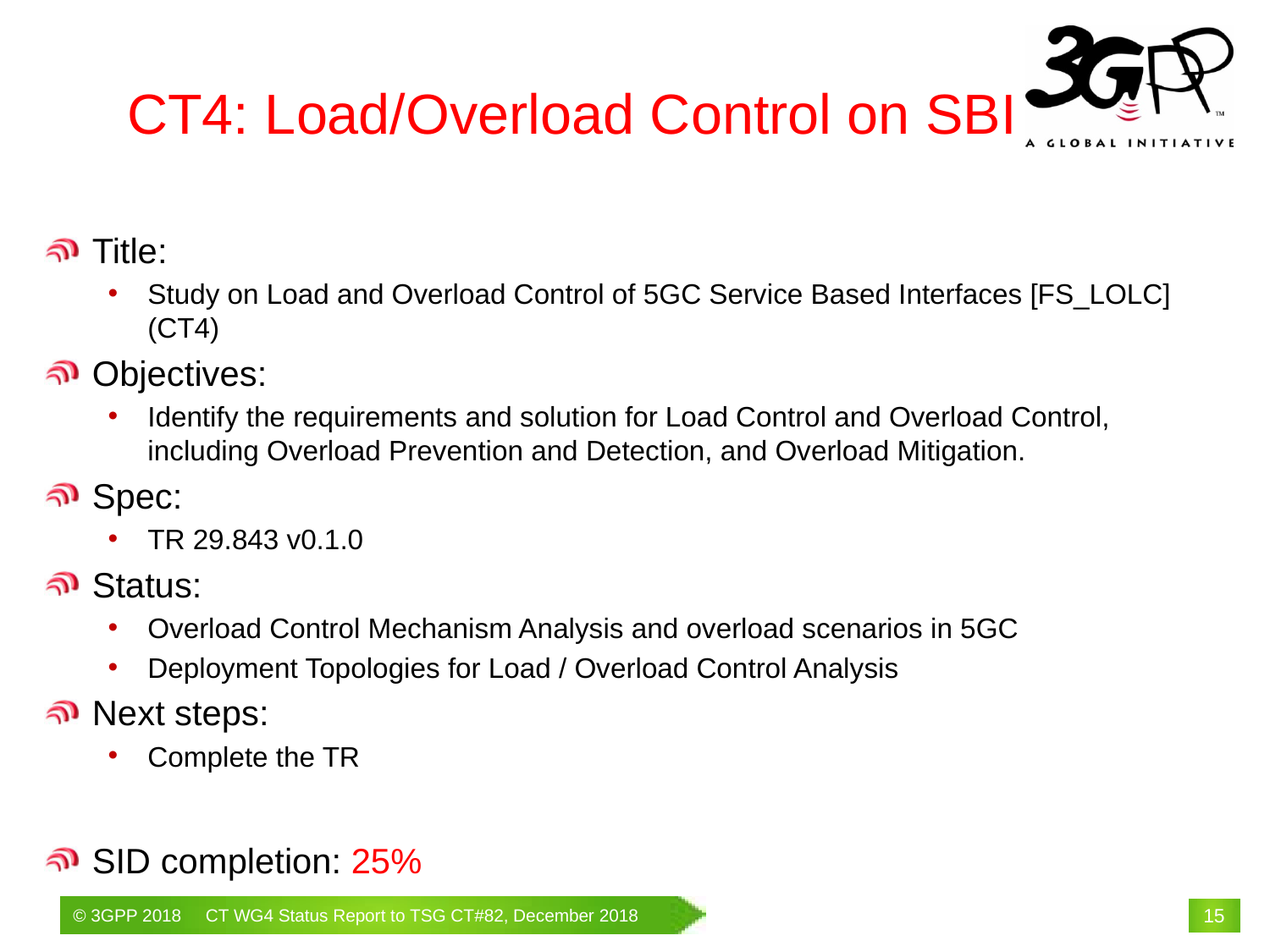

# CT4: Load/Overload Control on SBI
Title:
Study on Load and Overload Control of 5GC Service Based Interfaces [FS_LOLC] (CT4)
Objectives:
Identify the requirements and solution for Load Control and Overload Control, including Overload Prevention and Detection, and Overload Mitigation.
Spec:
TR 29.843 v0.1.0
Status:
Overload Control Mechanism Analysis and overload scenarios in 5GC
Deployment Topologies for Load / Overload Control Analysis
Next steps:
Complete the TR

SID completion: 25%